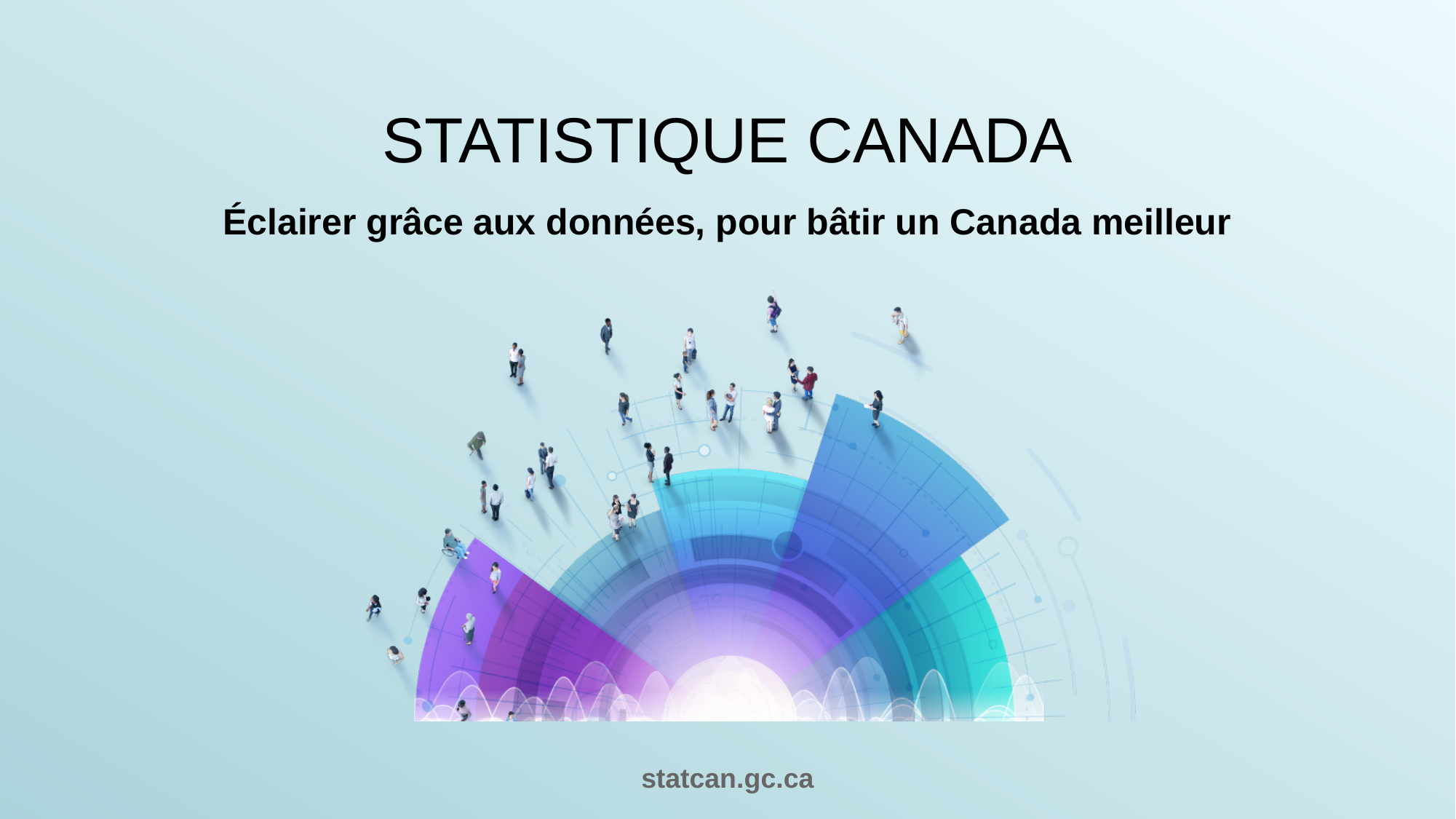

# STATISTIQUE CANADA
Éclairer grâce aux données, pour bâtir un Canada meilleur